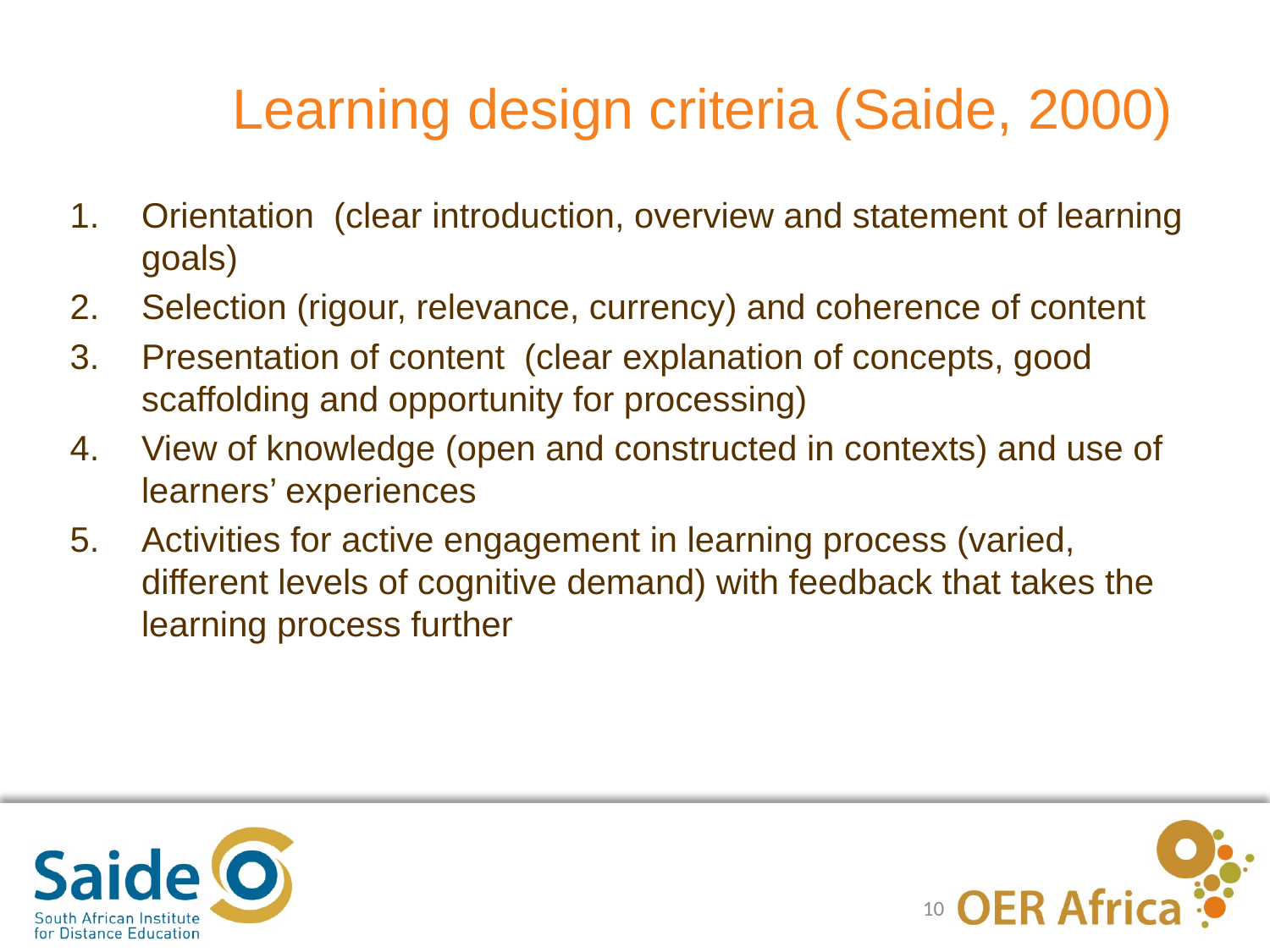

# Learning design criteria (Saide, 2000)
Orientation  (clear introduction, overview and statement of learning goals)
Selection (rigour, relevance, currency) and coherence of content
Presentation of content  (clear explanation of concepts, good scaffolding and opportunity for processing)
View of knowledge (open and constructed in contexts) and use of learners’ experiences
Activities for active engagement in learning process (varied, different levels of cognitive demand) with feedback that takes the learning process further
10